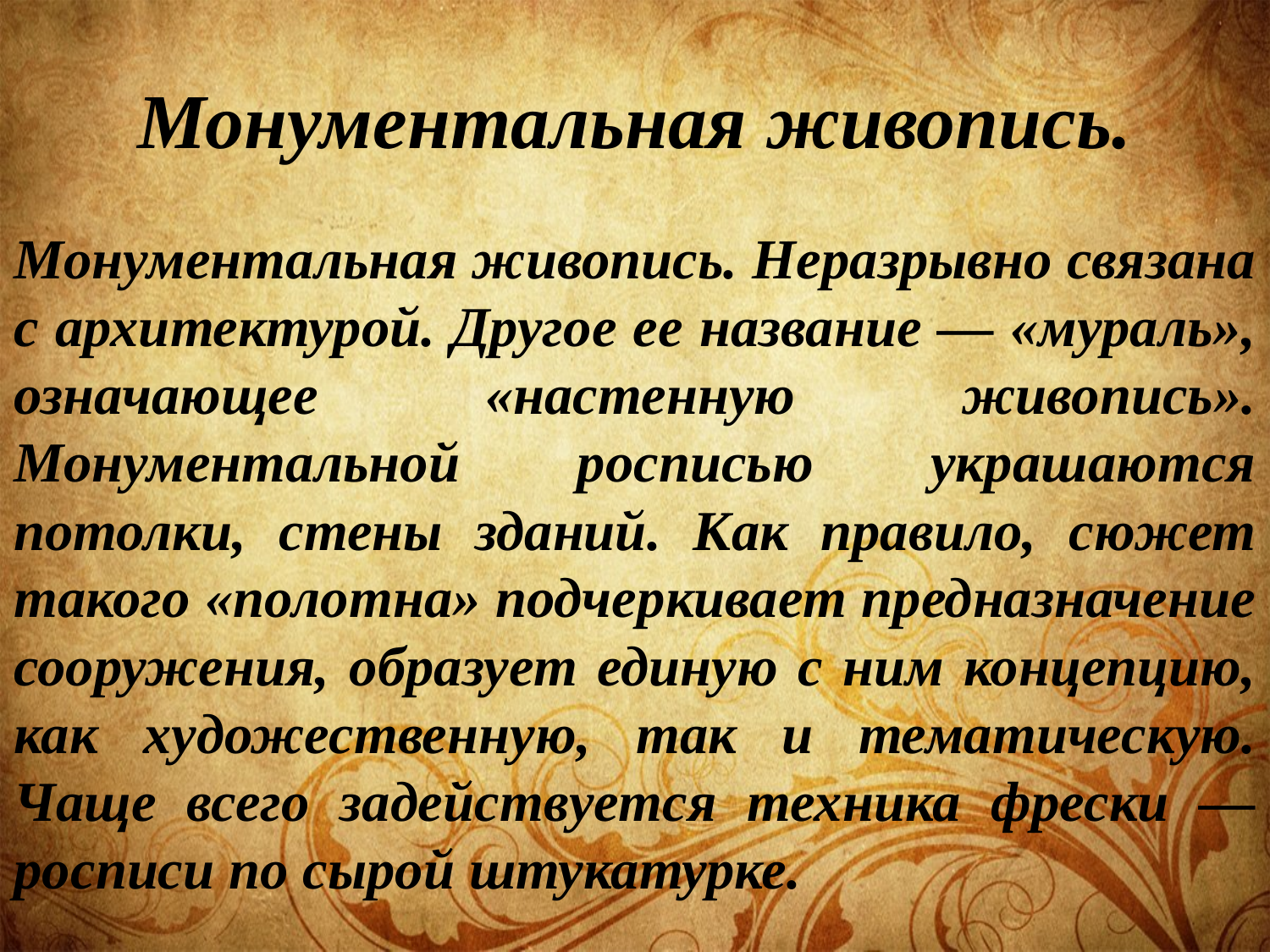

# Монументальная живопись.
Монументальная живопись. Неразрывно связана с архитектурой. Другое ее название — «мураль», означающее «настенную живопись». Монументальной росписью украшаются потолки, стены зданий. Как правило, сюжет такого «полотна» подчеркивает предназначение сооружения, образует единую с ним концепцию, как художественную, так и тематическую. Чаще всего задействуется техника фрески — росписи по сырой штукатурке.